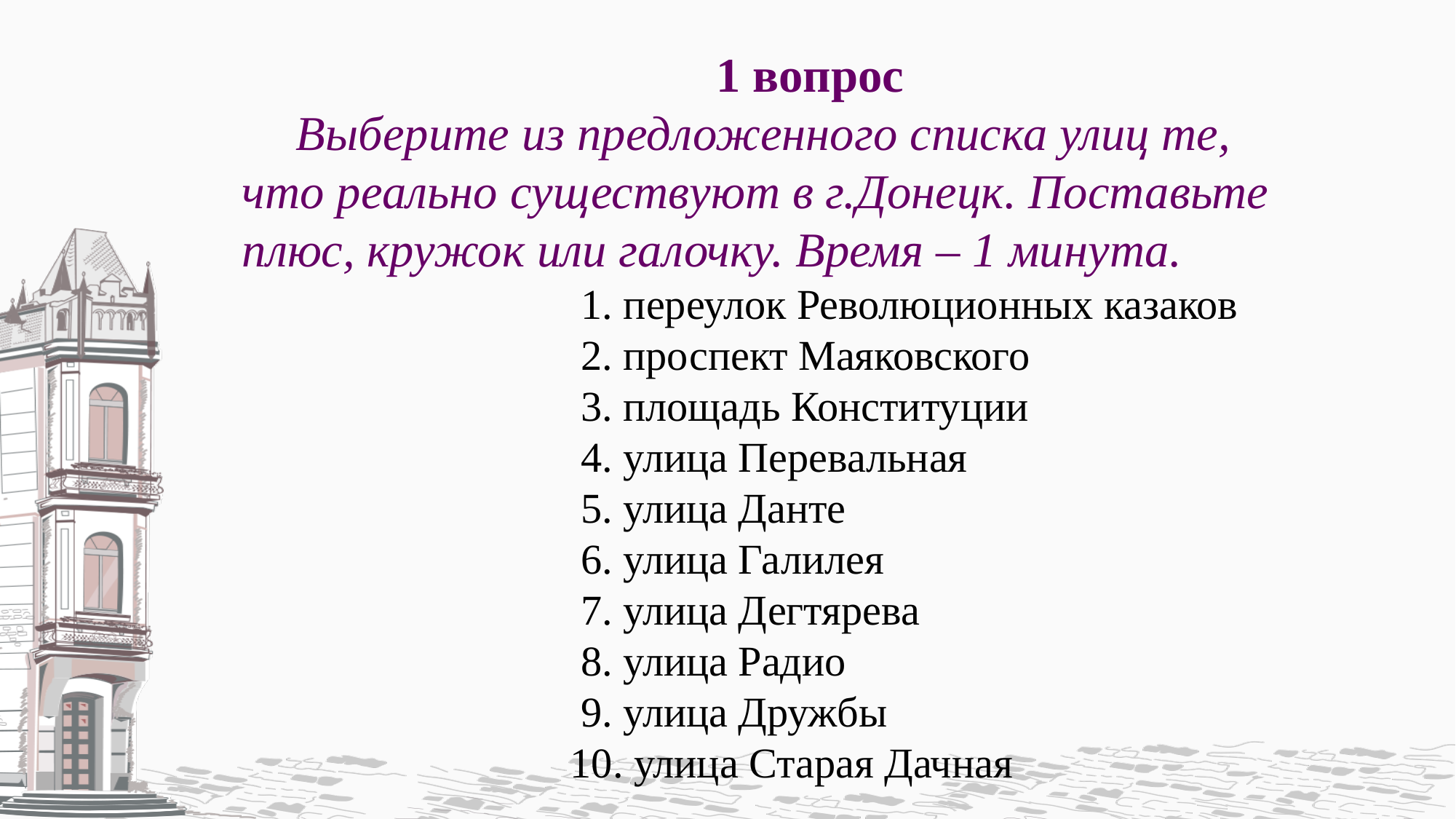

1 вопрос
Выберите из предложенного списка улиц те, что реально существуют в г.Донецк. Поставьте плюс, кружок или галочку. Время – 1 минута.
                            1. переулок Революционных казаков
                           2. проспект Маяковского
                           3. площадь Конституции
                           4. улица Перевальная
                           5. улица Данте
                           6. улица Галилея
                           7. улица Дегтярева
                           8. улица Радио
                           9. улица Дружбы
                          10. улица Старая Дачная